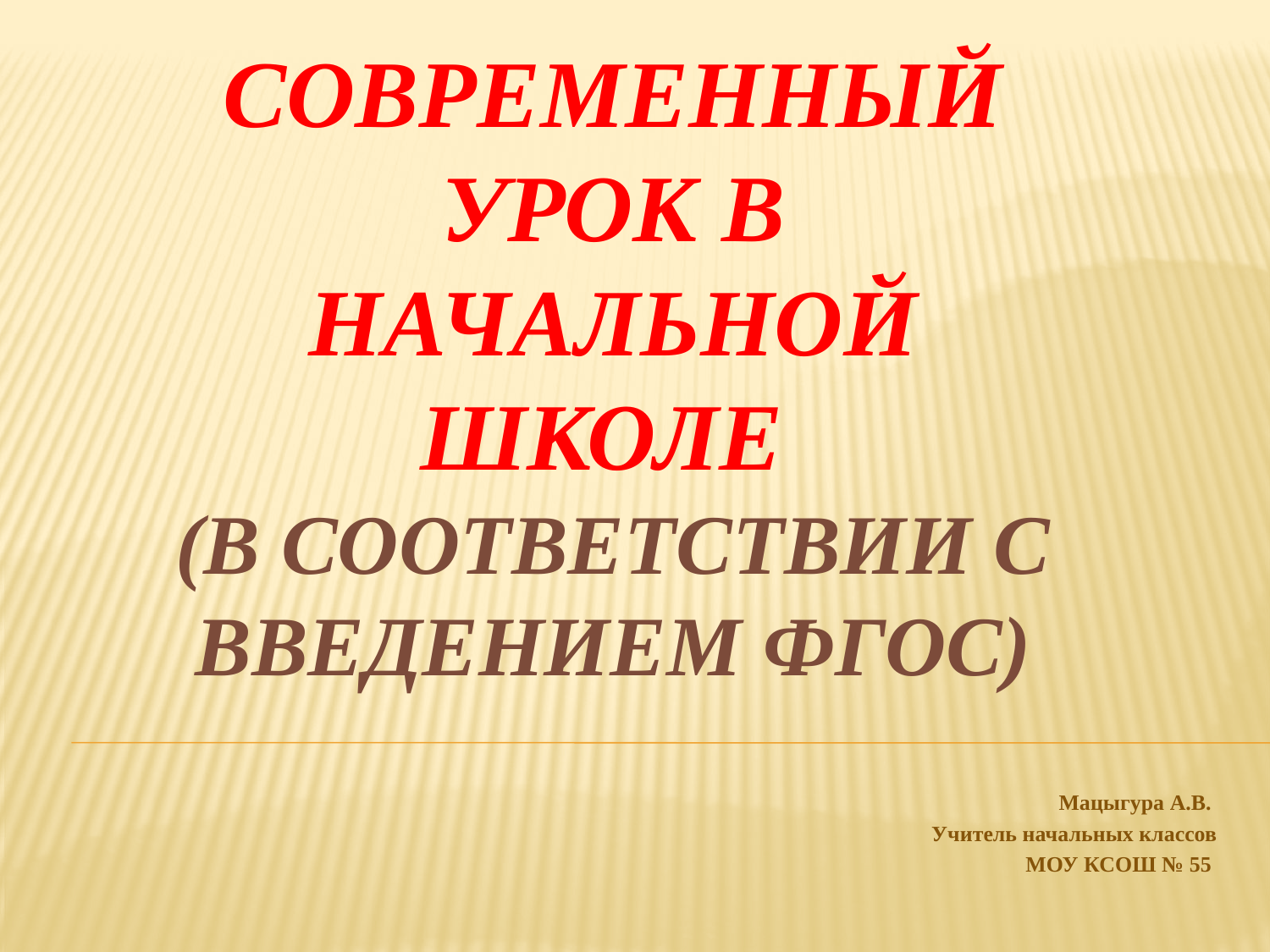

# Современный урок в начальной школе (в соответствии с введением ФГОС)

Мацыгура А.В.
Учитель начальных классов
МОУ КСОШ № 55